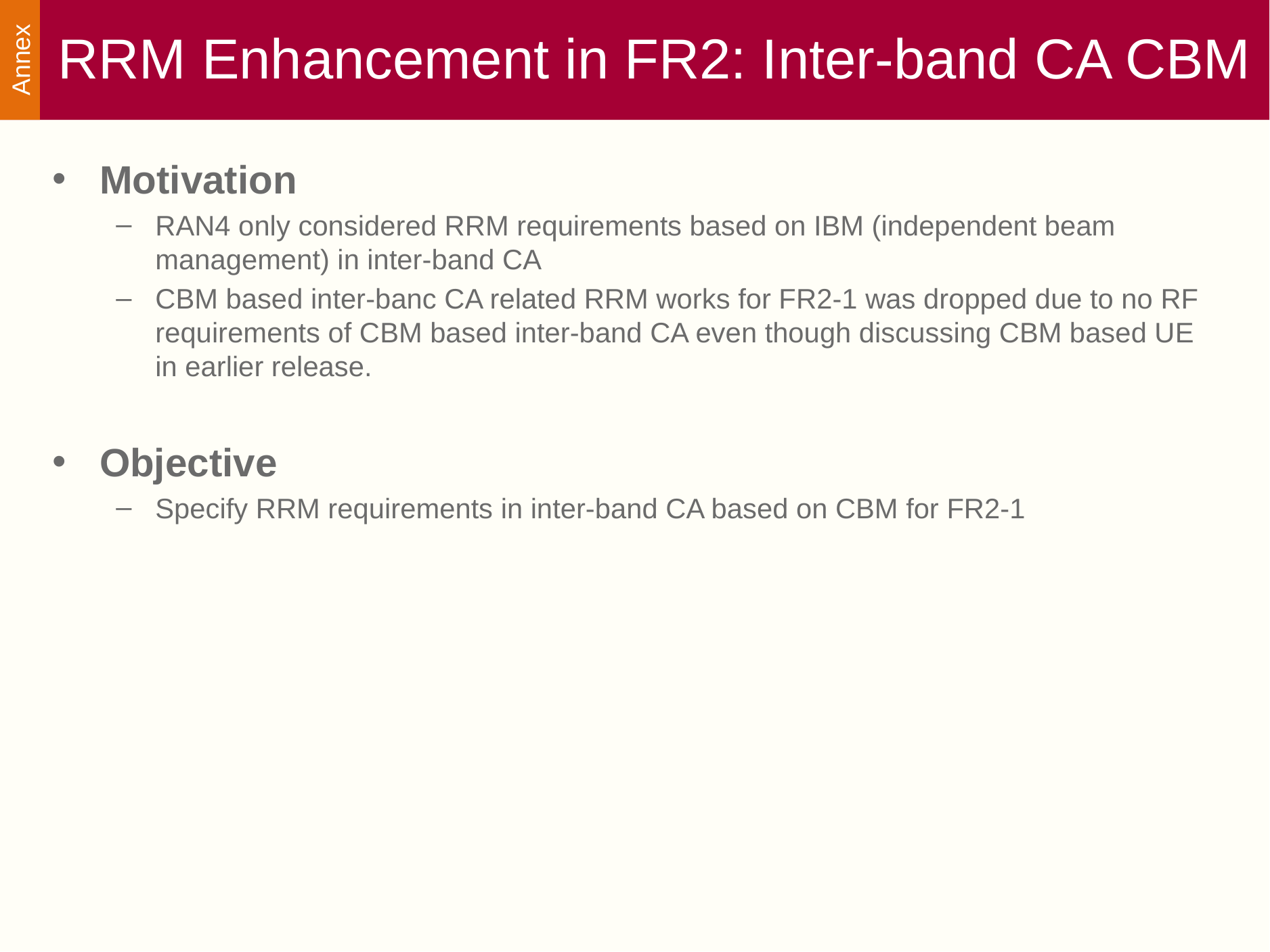

Annex
# RRM Enhancement in FR2: Inter-band CA CBM
Motivation
RAN4 only considered RRM requirements based on IBM (independent beam management) in inter-band CA
CBM based inter-banc CA related RRM works for FR2-1 was dropped due to no RF requirements of CBM based inter-band CA even though discussing CBM based UE in earlier release.

Objective
Specify RRM requirements in inter-band CA based on CBM for FR2-1